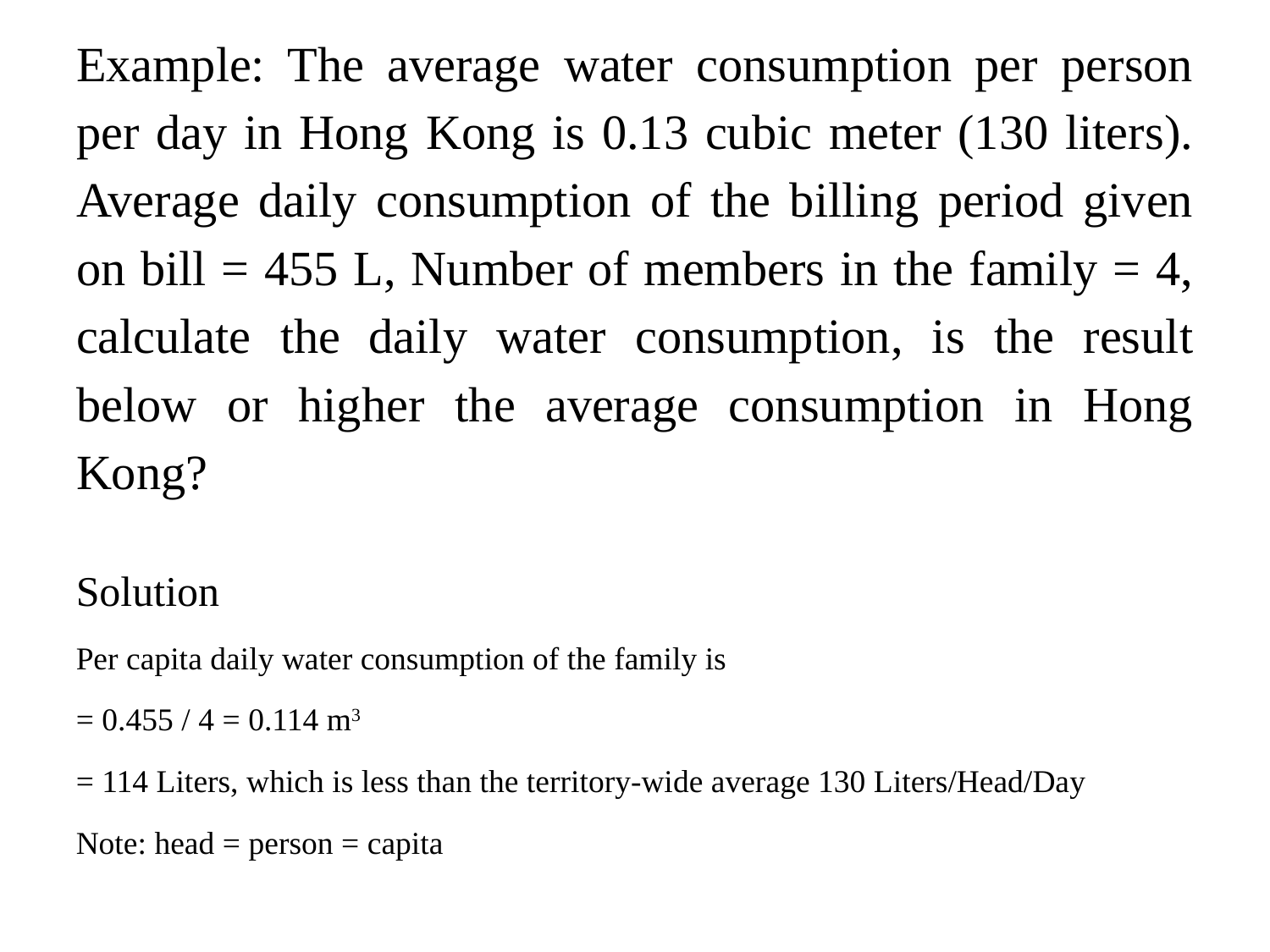

# Example: The average water consumption per person per day in Hong Kong is 0.13 cubic meter (130 liters). Average daily consumption of the billing period given on bill = 455 L, Number of members in the family = 4, calculate the daily water consumption, is the result below or higher the average consumption in Hong Kong?
Solution
Per capita daily water consumption of the family is
= 0.455 / 4 = 0.114 m3
= 114 Liters, which is less than the territory-wide average 130 Liters/Head/Day
Note: head = person = capita